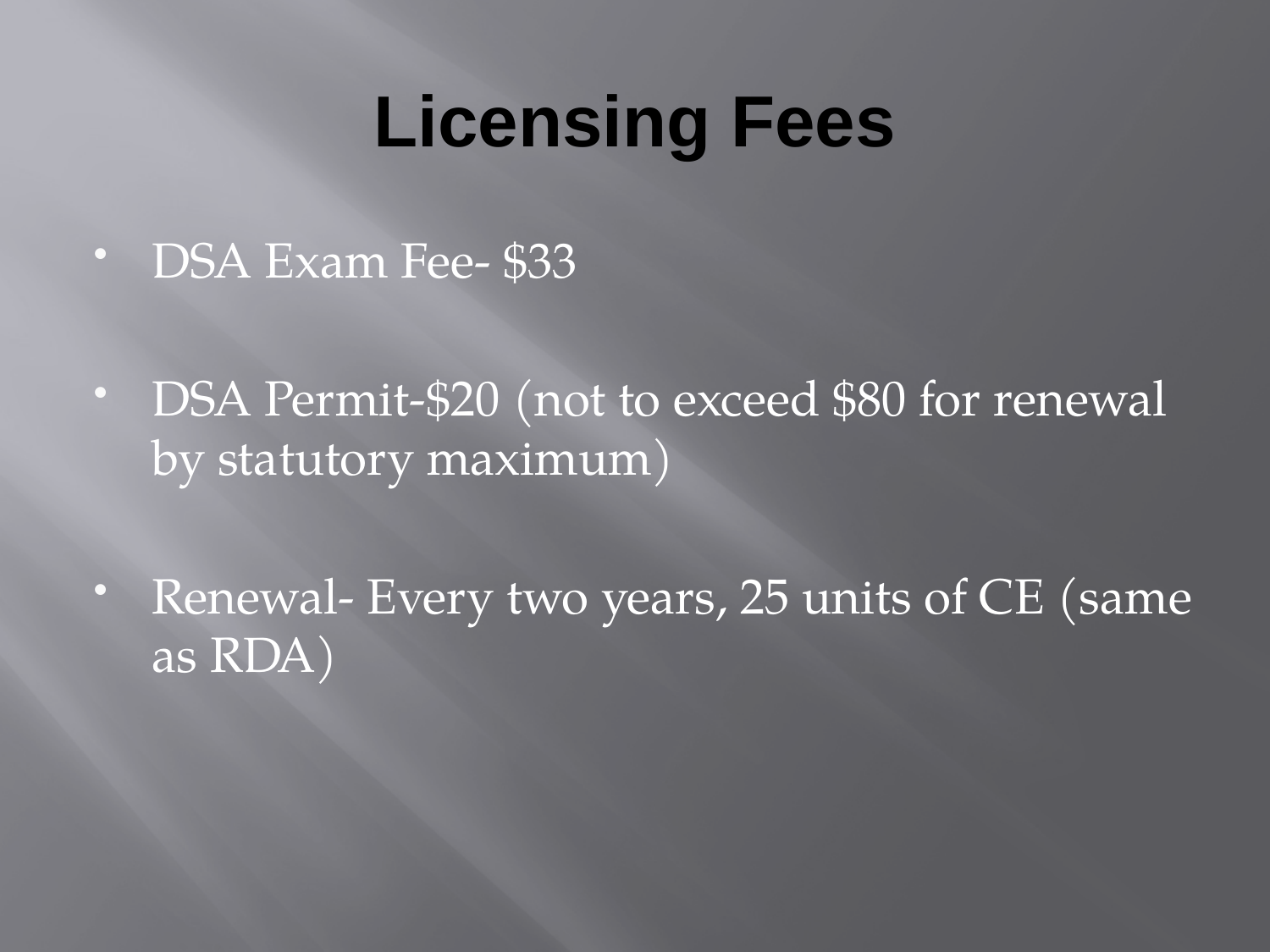

# Licensing Fees
DSA Exam Fee- $33

DSA Permit-$20 (not to exceed $80 for renewal by statutory maximum)

Renewal- Every two years, 25 units of CE (same as RDA)